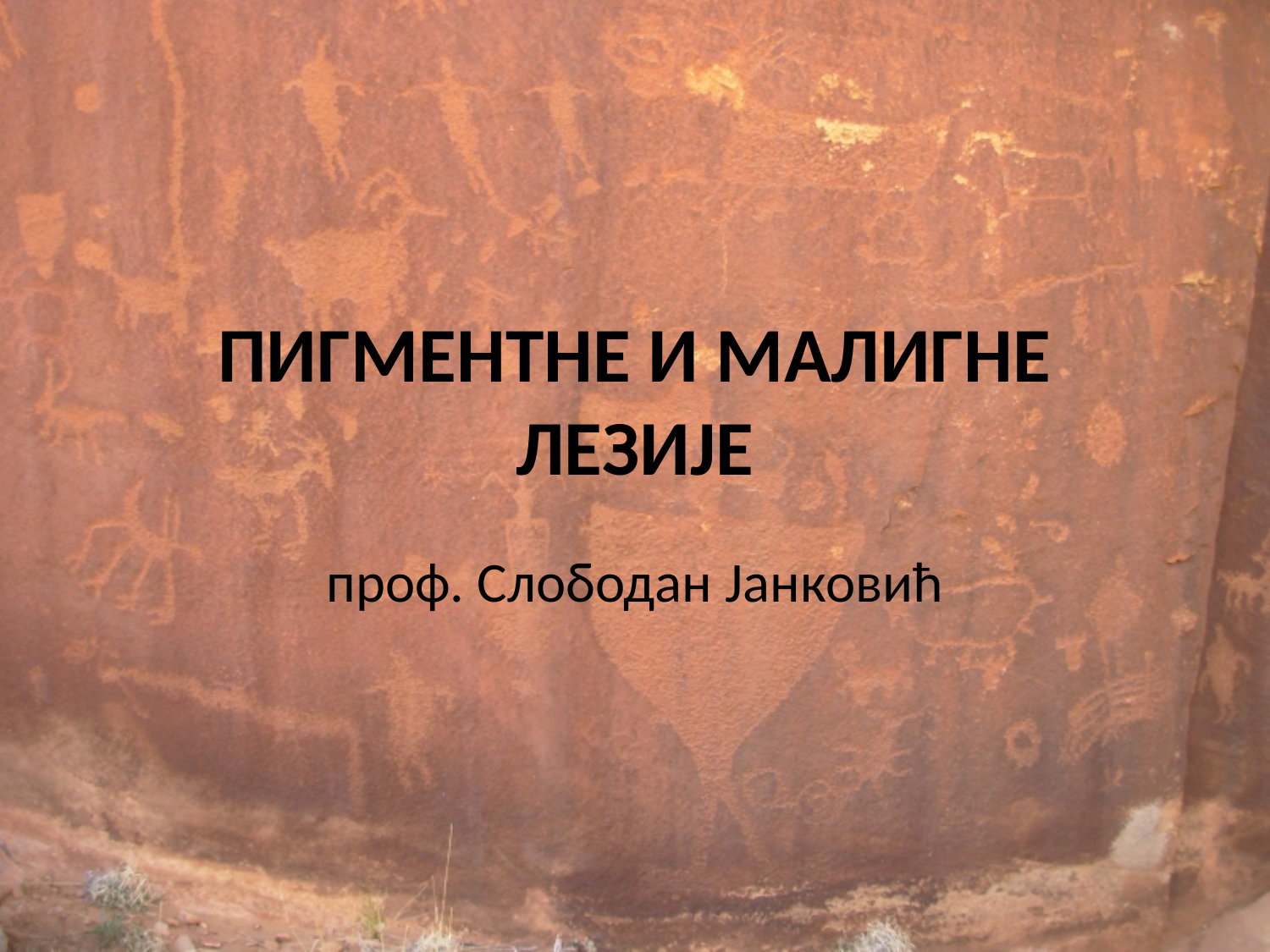

# ПИГМЕНТНЕ И МАЛИГНЕ ЛЕЗИЈЕ
проф. Слободан Јанковић